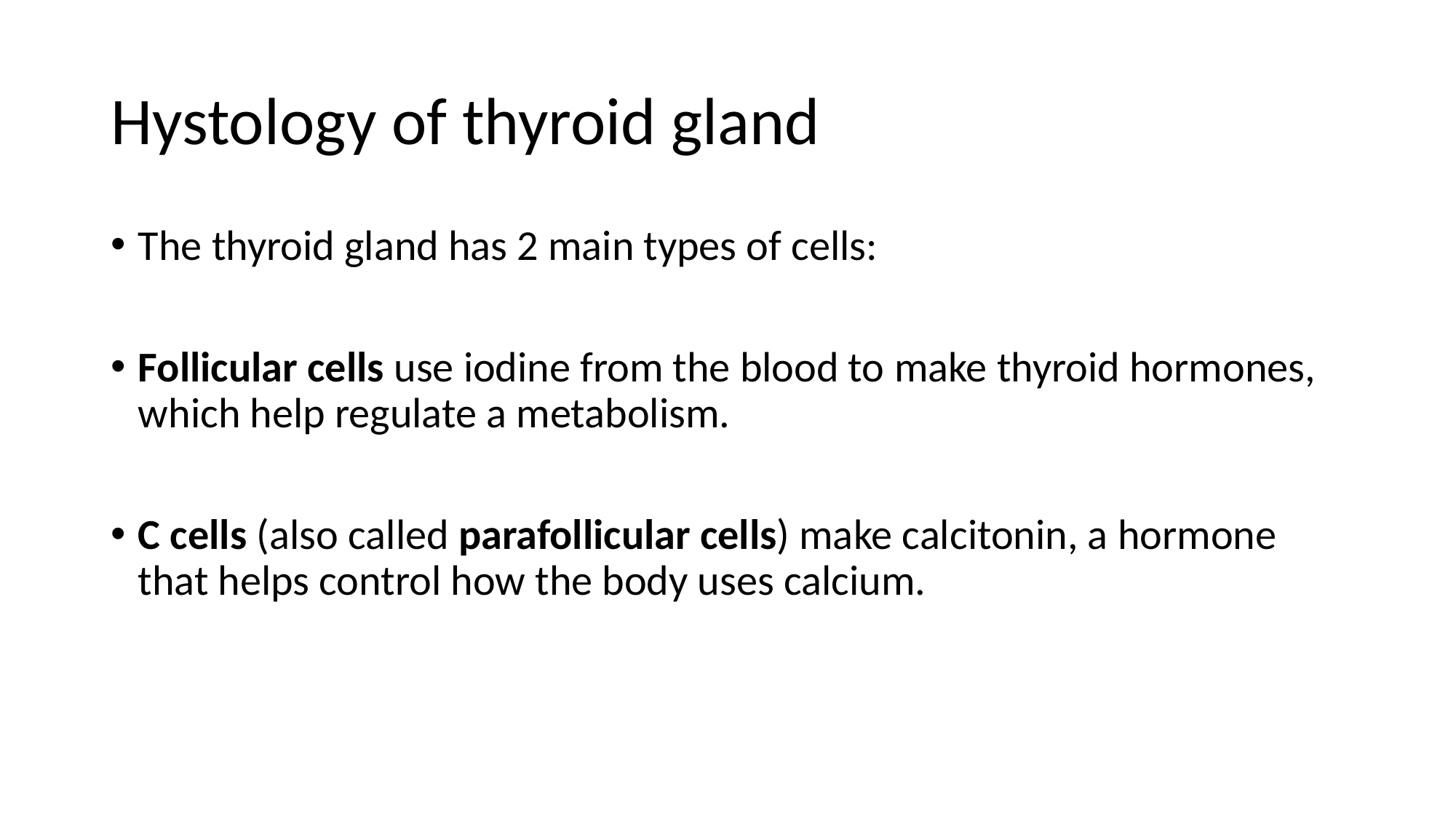

# Hystology of thyroid gland
The thyroid gland has 2 main types of cells:

Follicular cells use iodine from the blood to make thyroid hormones, which help regulate a metabolism.

C cells (also called parafollicular cells) make calcitonin, a hormone that helps control how the body uses calcium.